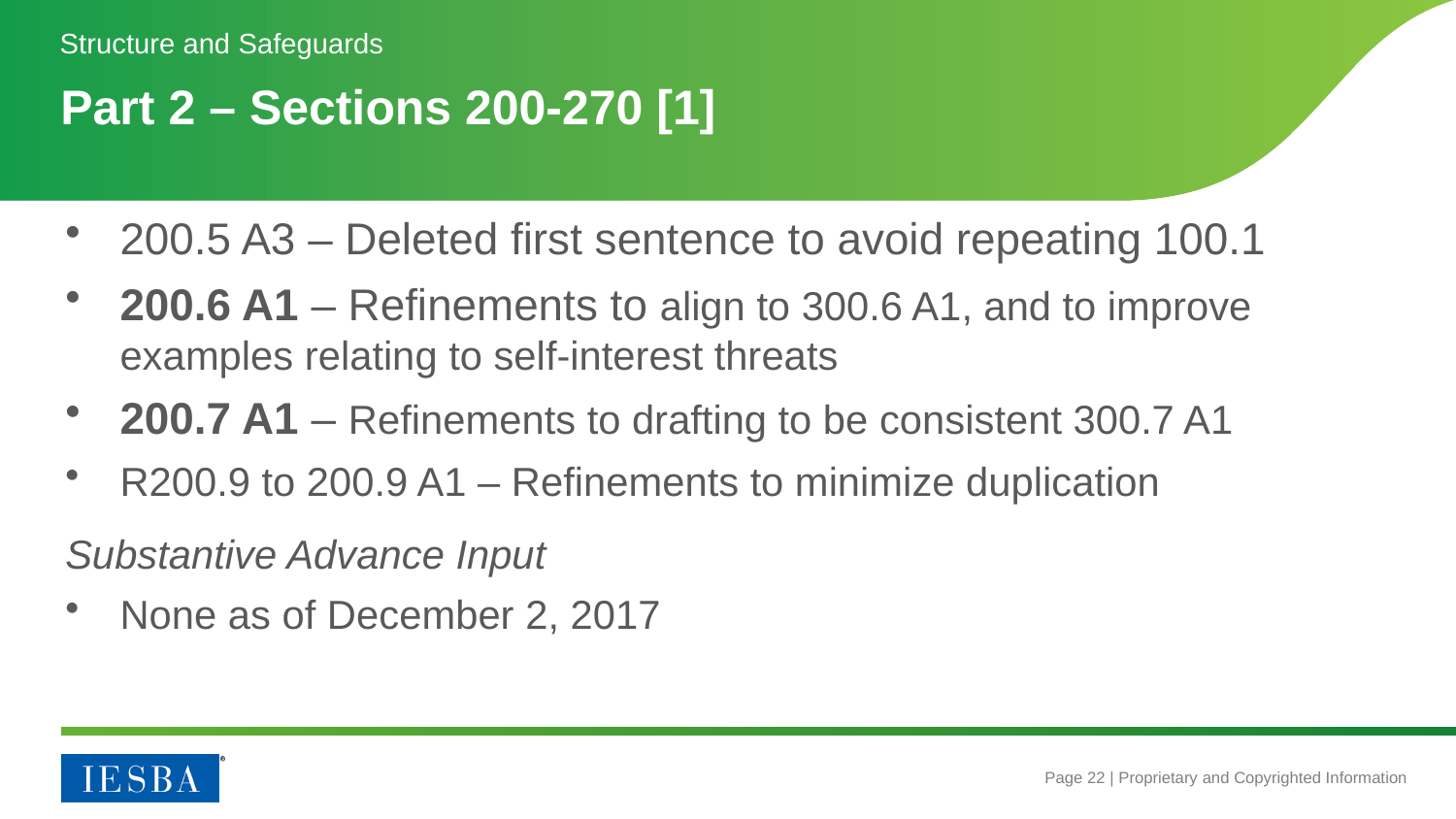

Structure and Safeguards
# Part 2 – Sections 200-270 [1]
200.5 A3 – Deleted first sentence to avoid repeating 100.1
200.6 A1 – Refinements to align to 300.6 A1, and to improve examples relating to self-interest threats
200.7 A1 – Refinements to drafting to be consistent 300.7 A1
R200.9 to 200.9 A1 – Refinements to minimize duplication
Substantive Advance Input
None as of December 2, 2017